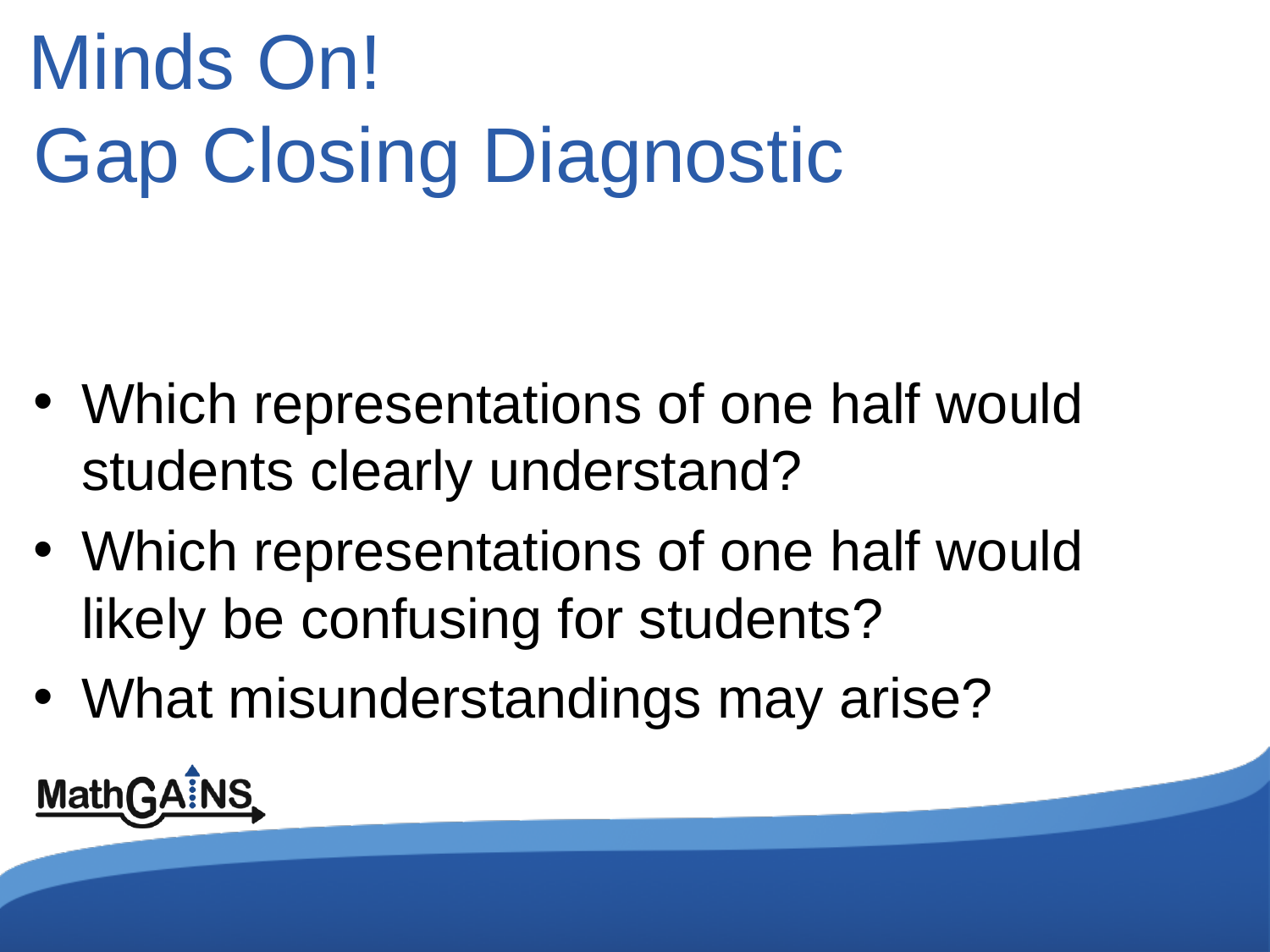

# Minds On! Gap Closing Diagnostic
Which representations of one half would students clearly understand?
Which representations of one half would likely be confusing for students?
What misunderstandings may arise?